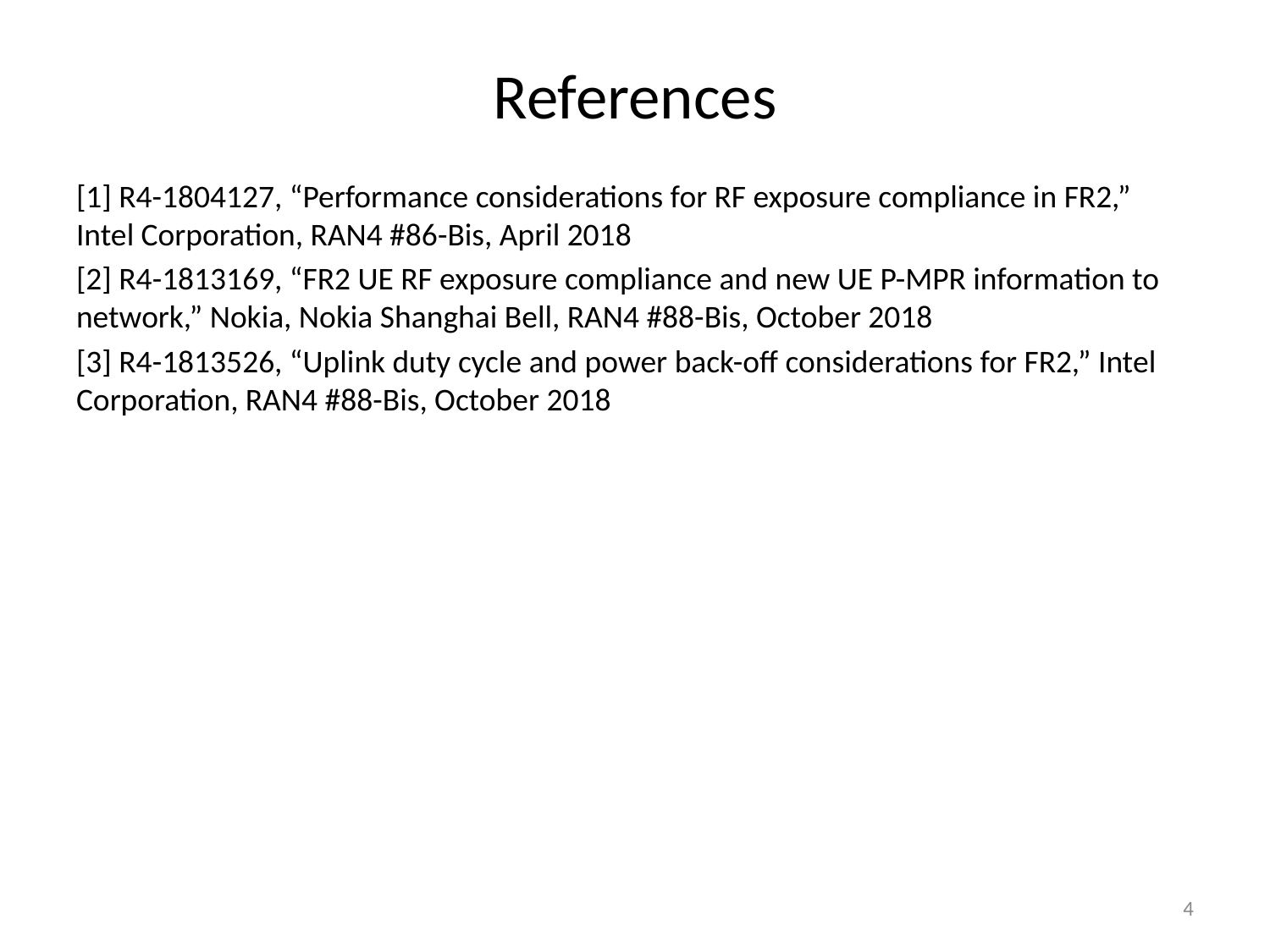

# References
[1] R4-1804127, “Performance considerations for RF exposure compliance in FR2,” Intel Corporation, RAN4 #86-Bis, April 2018
[2] R4-1813169, “FR2 UE RF exposure compliance and new UE P-MPR information to network,” Nokia, Nokia Shanghai Bell, RAN4 #88-Bis, October 2018
[3] R4-1813526, “Uplink duty cycle and power back-off considerations for FR2,” Intel Corporation, RAN4 #88-Bis, October 2018

4